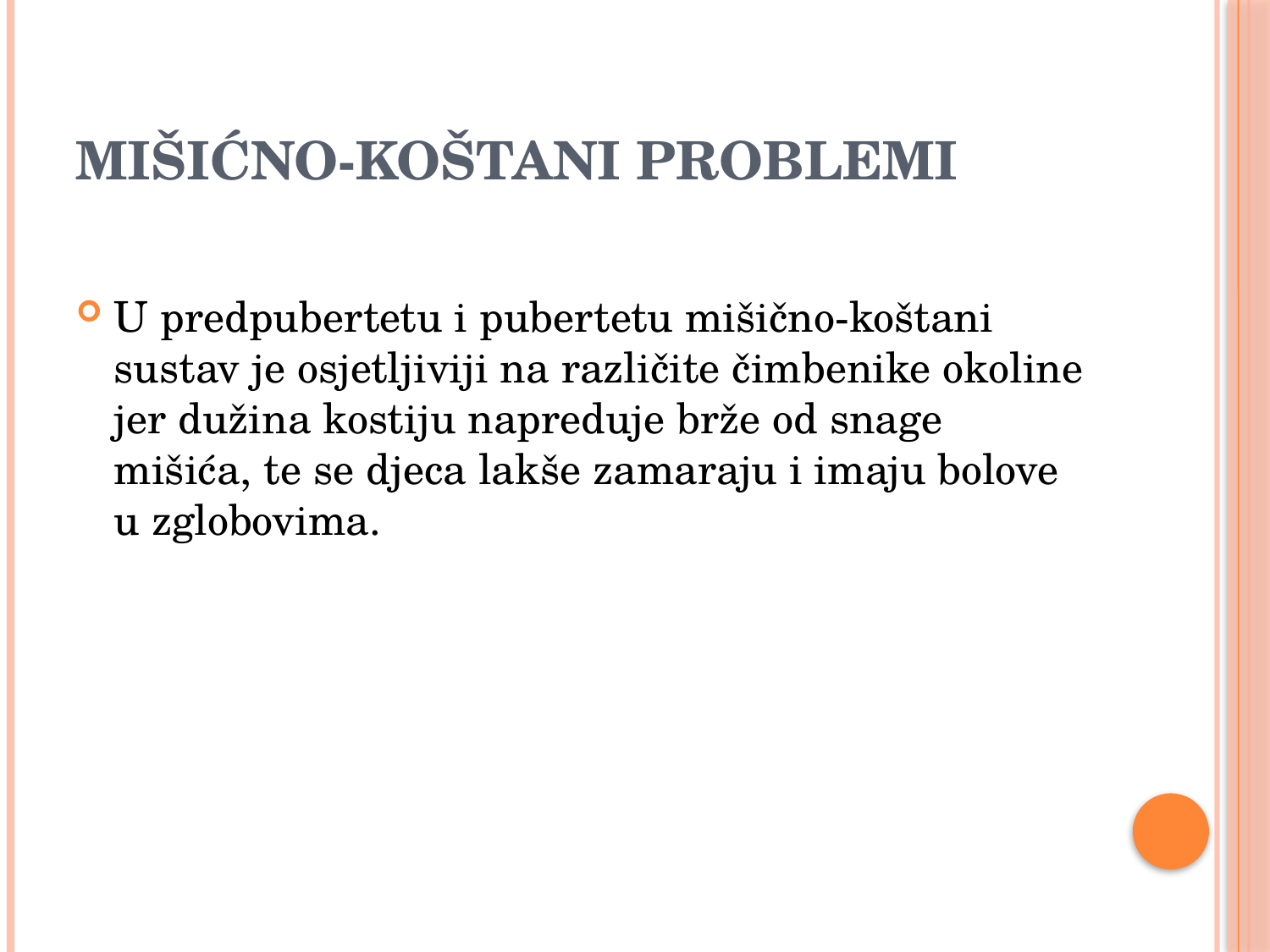

# Mišićno-koštani problemi

U predpubertetu i pubertetu mišično-koštani sustav je osjetljiviji na različite čimbenike okoline jer dužina kostiju napreduje brže od snage mišića, te se djeca lakše zamaraju i imaju bolove u zglobovima.